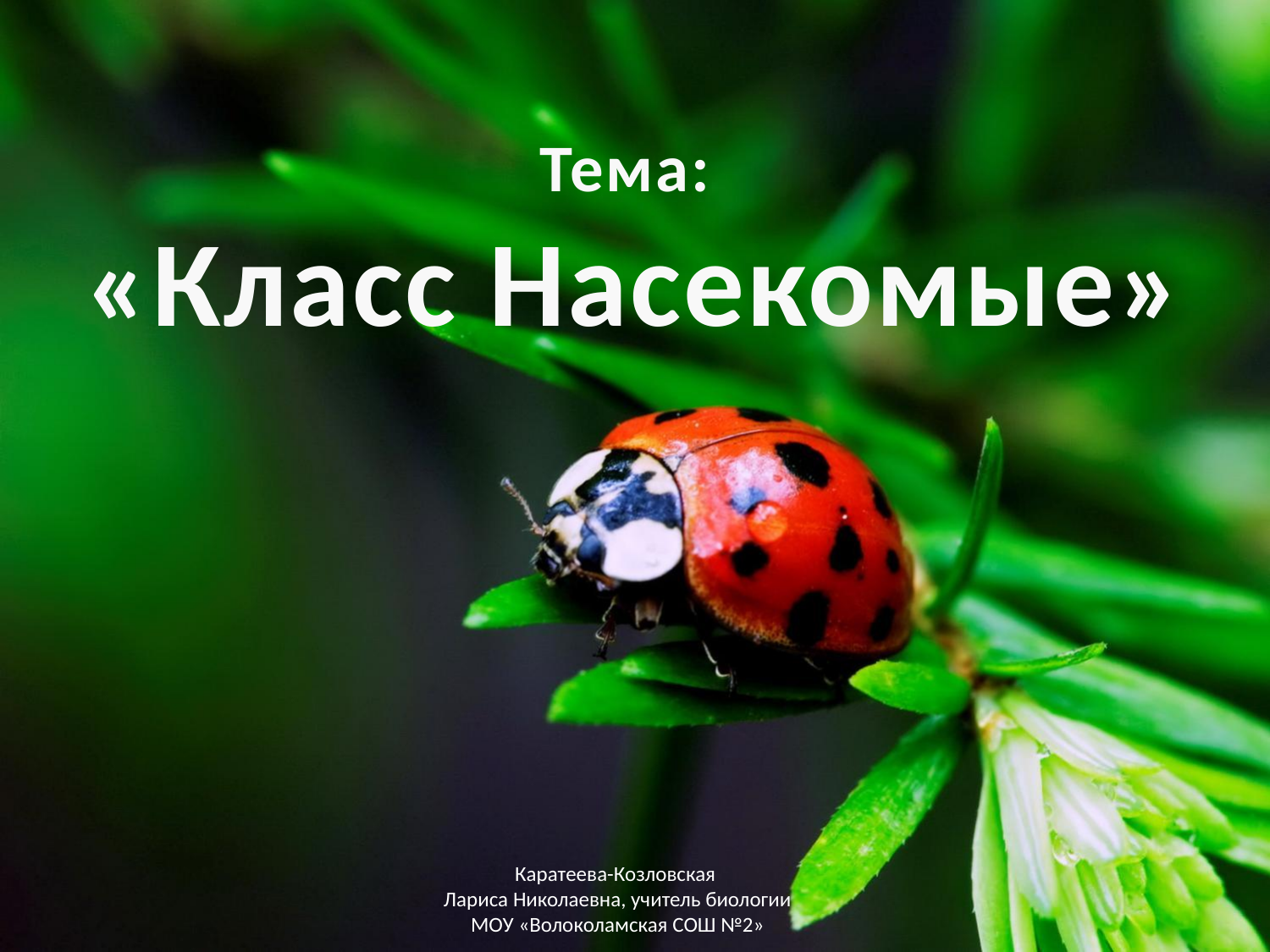

# Тема: «Класс Насекомые»
Каратеева-Козловская
Лариса Николаевна, учитель биологии
МОУ «Волоколамская СОШ №2»